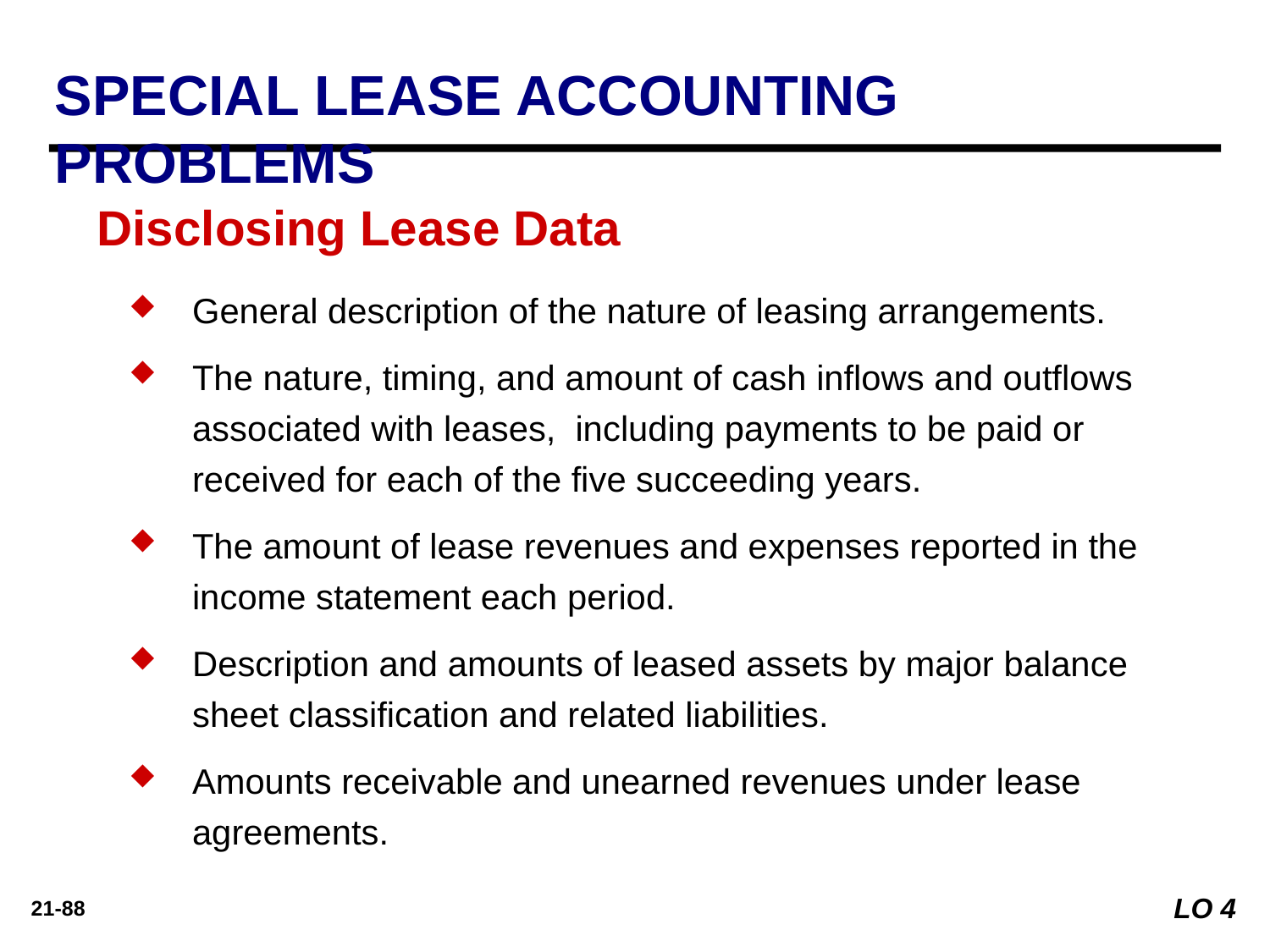

SPECIAL LEASE ACCOUNTING PROBLEMS

Disclosing Lease Data
General description of the nature of leasing arrangements.
The nature, timing, and amount of cash inflows and outflows associated with leases,  including payments to be paid or received for each of the five succeeding years.
The amount of lease revenues and expenses reported in the income statement each period.
Description and amounts of leased assets by major balance sheet classification and related liabilities.
Amounts receivable and unearned revenues under lease agreements.
LO 4